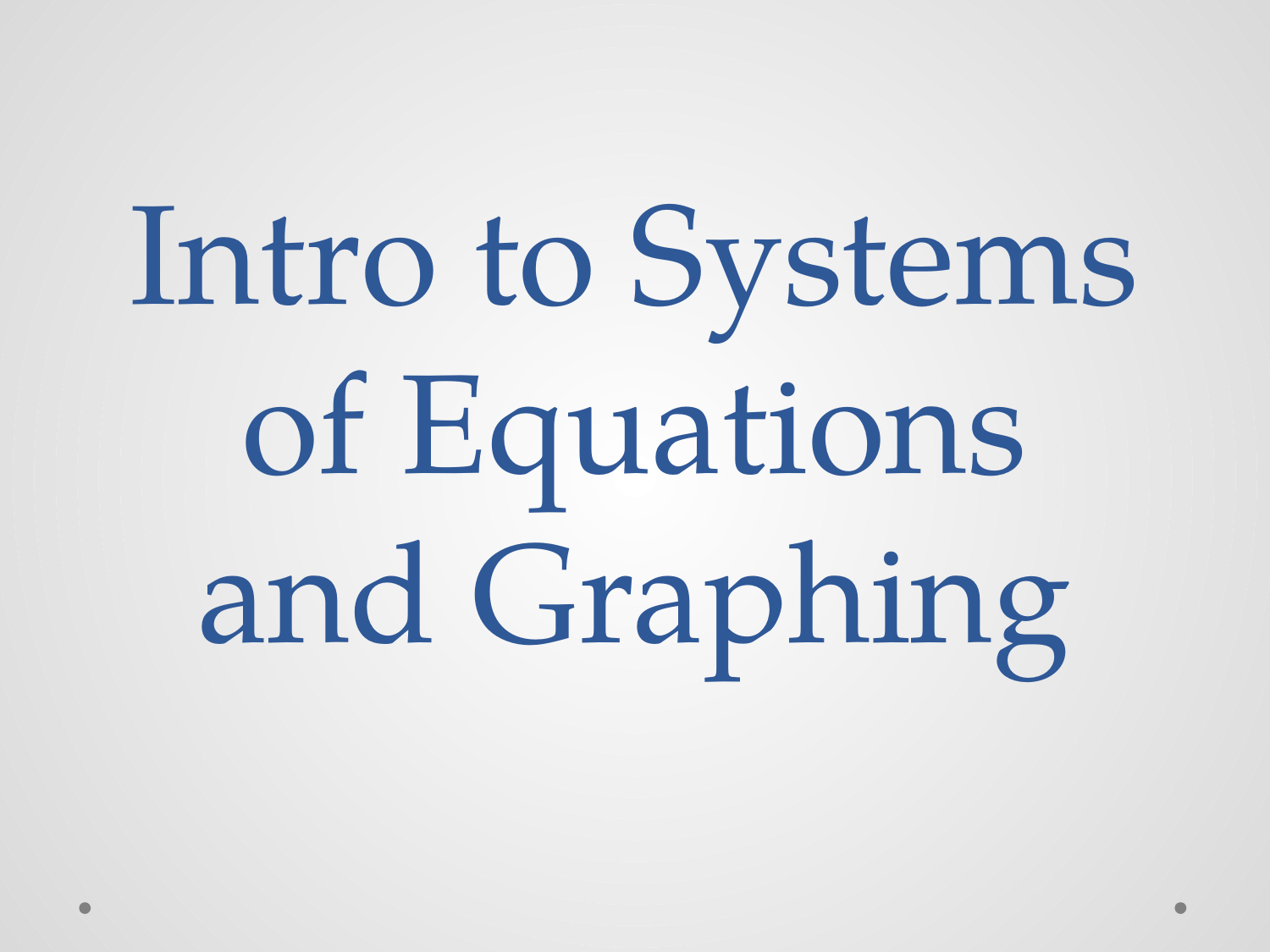

# Intro to Systems of Equations and Graphing